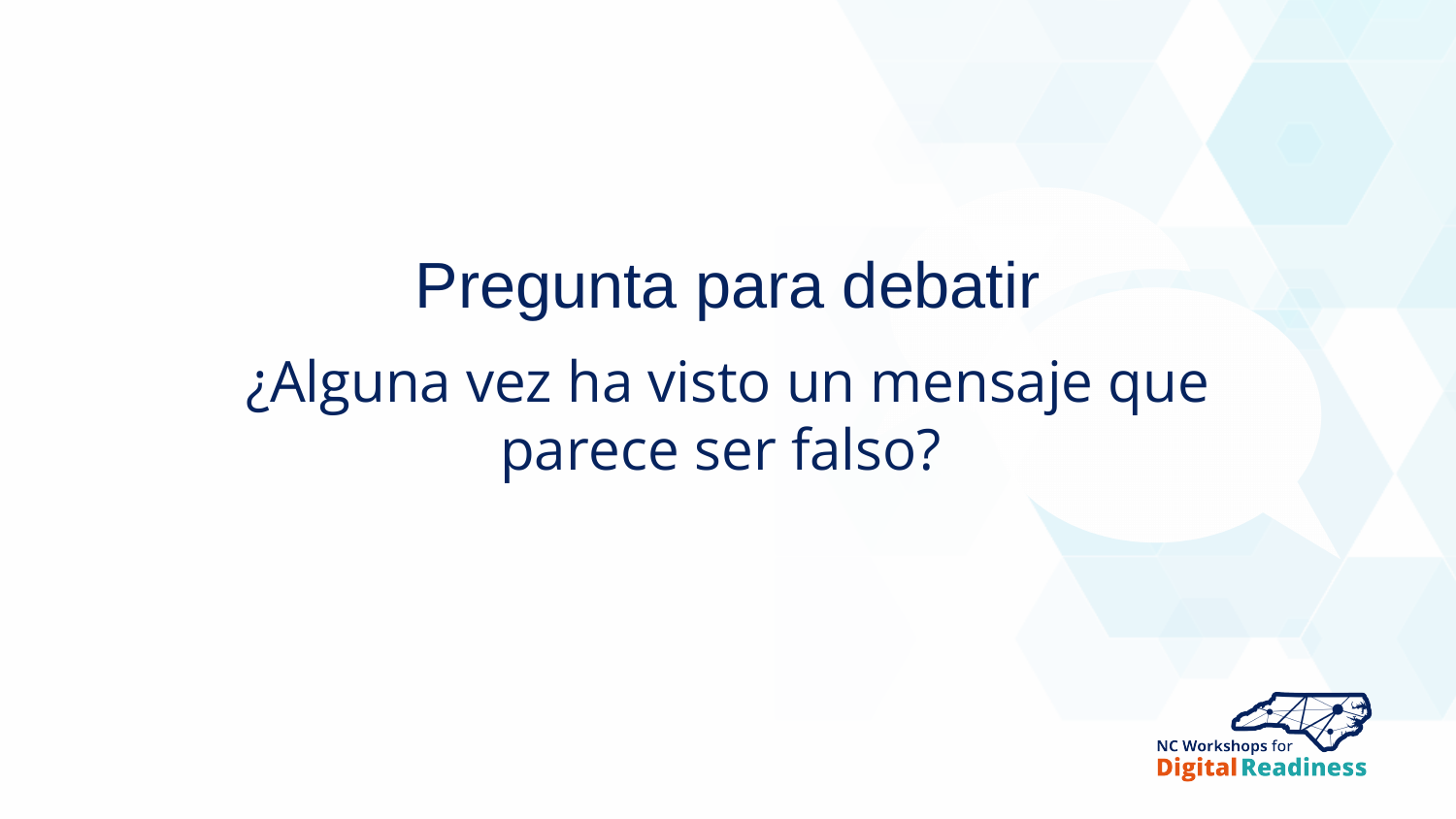

Pregunta para debatir
¿Alguna vez ha visto un mensaje que parece ser falso?